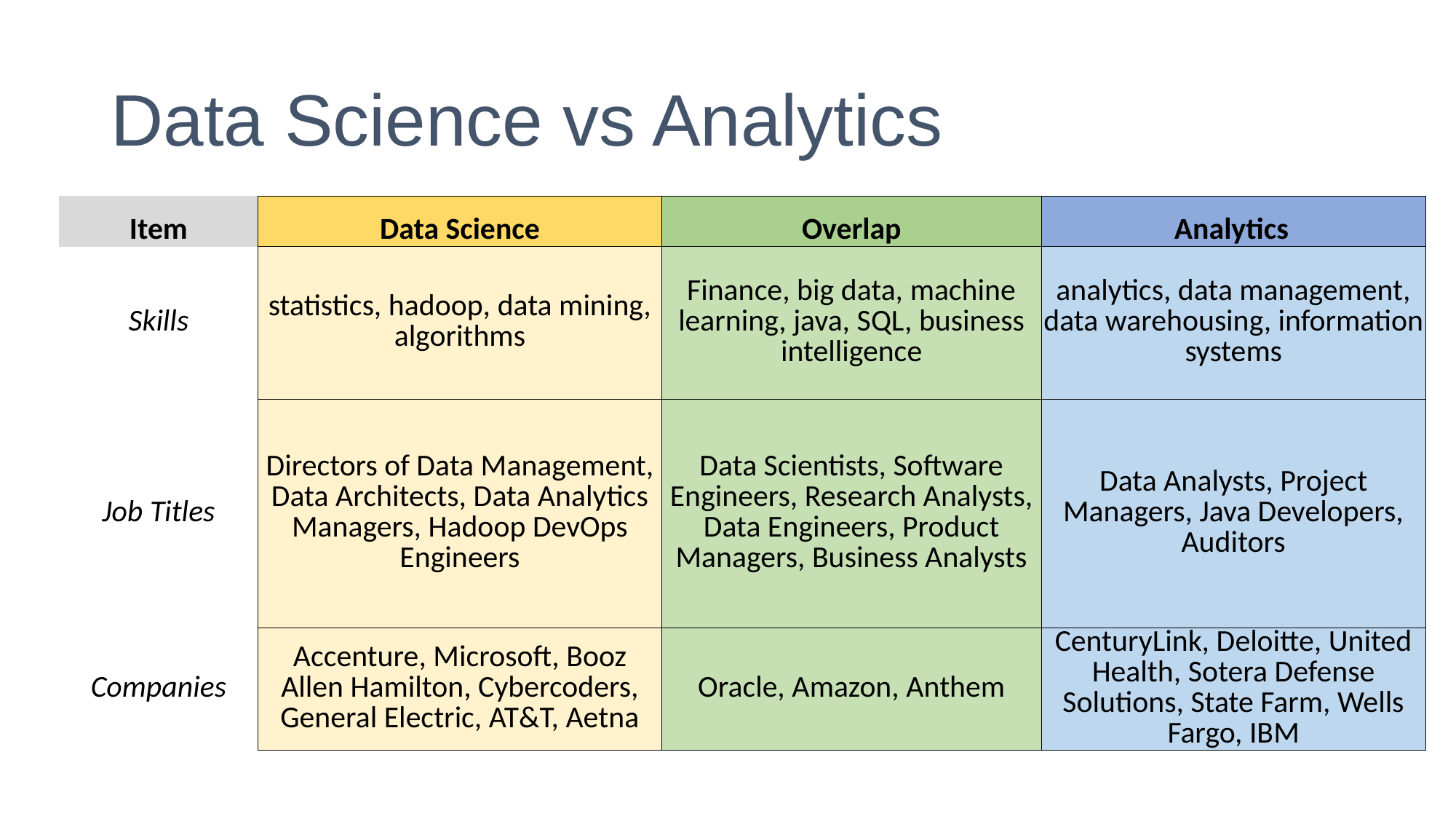

# Data Science vs Analytics
| Item | Data Science | Overlap | Analytics |
| --- | --- | --- | --- |
| Skills | statistics, hadoop, data mining, algorithms | Finance, big data, machine learning, java, SQL, business intelligence | analytics, data management, data warehousing, information systems |
| Job Titles | Directors of Data Management, Data Architects, Data Analytics Managers, Hadoop DevOps Engineers | Data Scientists, Software Engineers, Research Analysts, Data Engineers, Product Managers, Business Analysts | Data Analysts, Project Managers, Java Developers, Auditors |
| Companies | Accenture, Microsoft, Booz Allen Hamilton, Cybercoders, General Electric, AT&T, Aetna | Oracle, Amazon, Anthem | CenturyLink, Deloitte, United Health, Sotera Defense Solutions, State Farm, Wells Fargo, IBM |